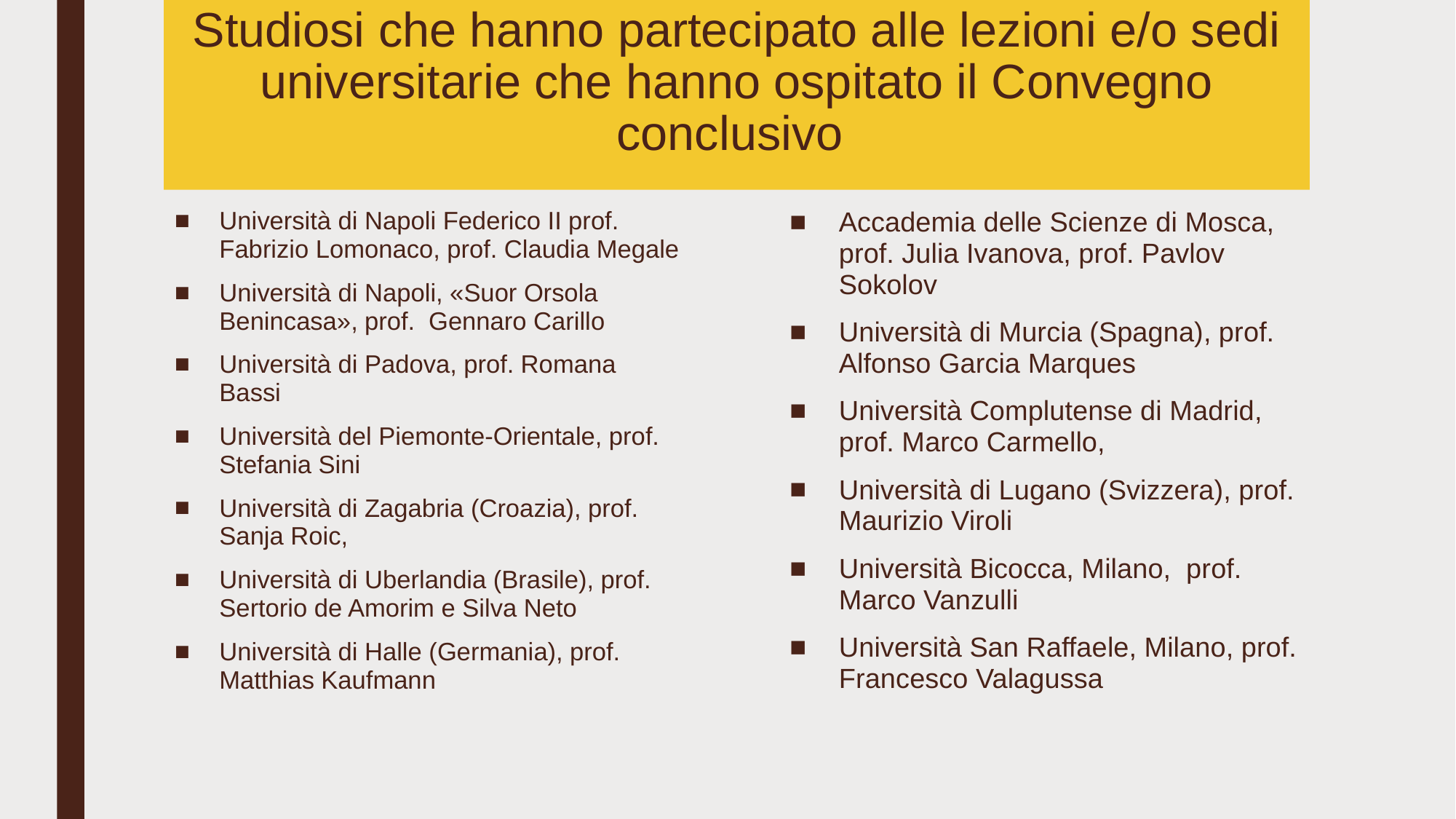

# Studiosi che hanno partecipato alle lezioni e/o sedi universitarie che hanno ospitato il Convegno conclusivo
Università di Napoli Federico II prof. Fabrizio Lomonaco, prof. Claudia Megale
Università di Napoli, «Suor Orsola Benincasa», prof.  Gennaro Carillo
Università di Padova, prof. Romana Bassi
Università del Piemonte-Orientale, prof. Stefania Sini
Università di Zagabria (Croazia), prof. Sanja Roic,
Università di Uberlandia (Brasile), prof. Sertorio de Amorim e Silva Neto
Università di Halle (Germania), prof. Matthias Kaufmann
Accademia delle Scienze di Mosca, prof. Julia Ivanova, prof. Pavlov Sokolov
Università di Murcia (Spagna), prof. Alfonso Garcia Marques
Università Complutense di Madrid, prof. Marco Carmello,
Università di Lugano (Svizzera), prof. Maurizio Viroli
Università Bicocca, Milano,  prof. Marco Vanzulli
Università San Raffaele, Milano, prof. Francesco Valagussa